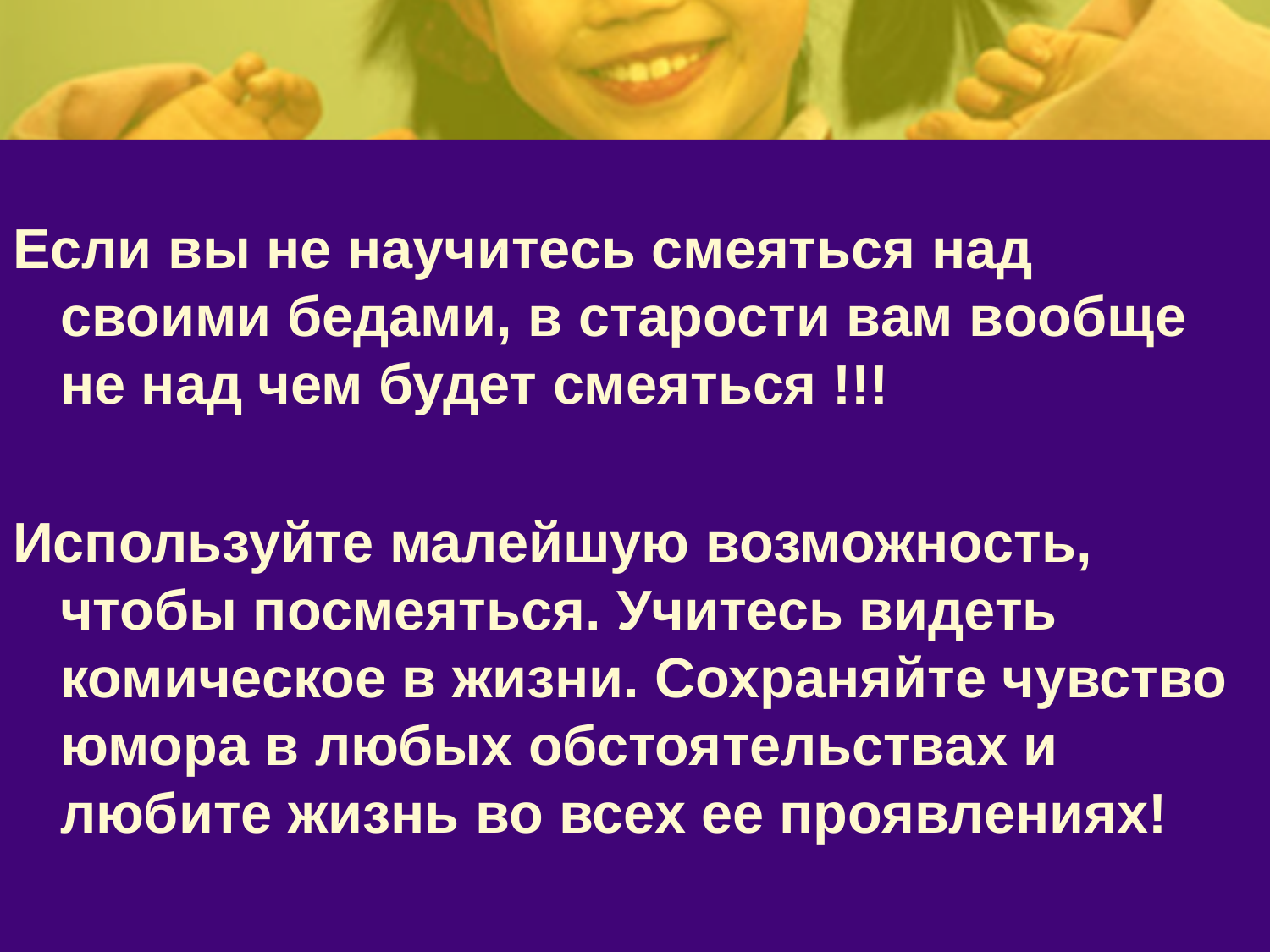

Если вы не научитесь смеяться над своими бедами, в старости вам вообще не над чем будет смеяться !!!

Используйте малейшую возможность, чтобы посмеяться. Учитесь видеть комическое в жизни. Сохраняйте чувство юмора в любых обстоятельствах и любите жизнь во всех ее проявлениях!